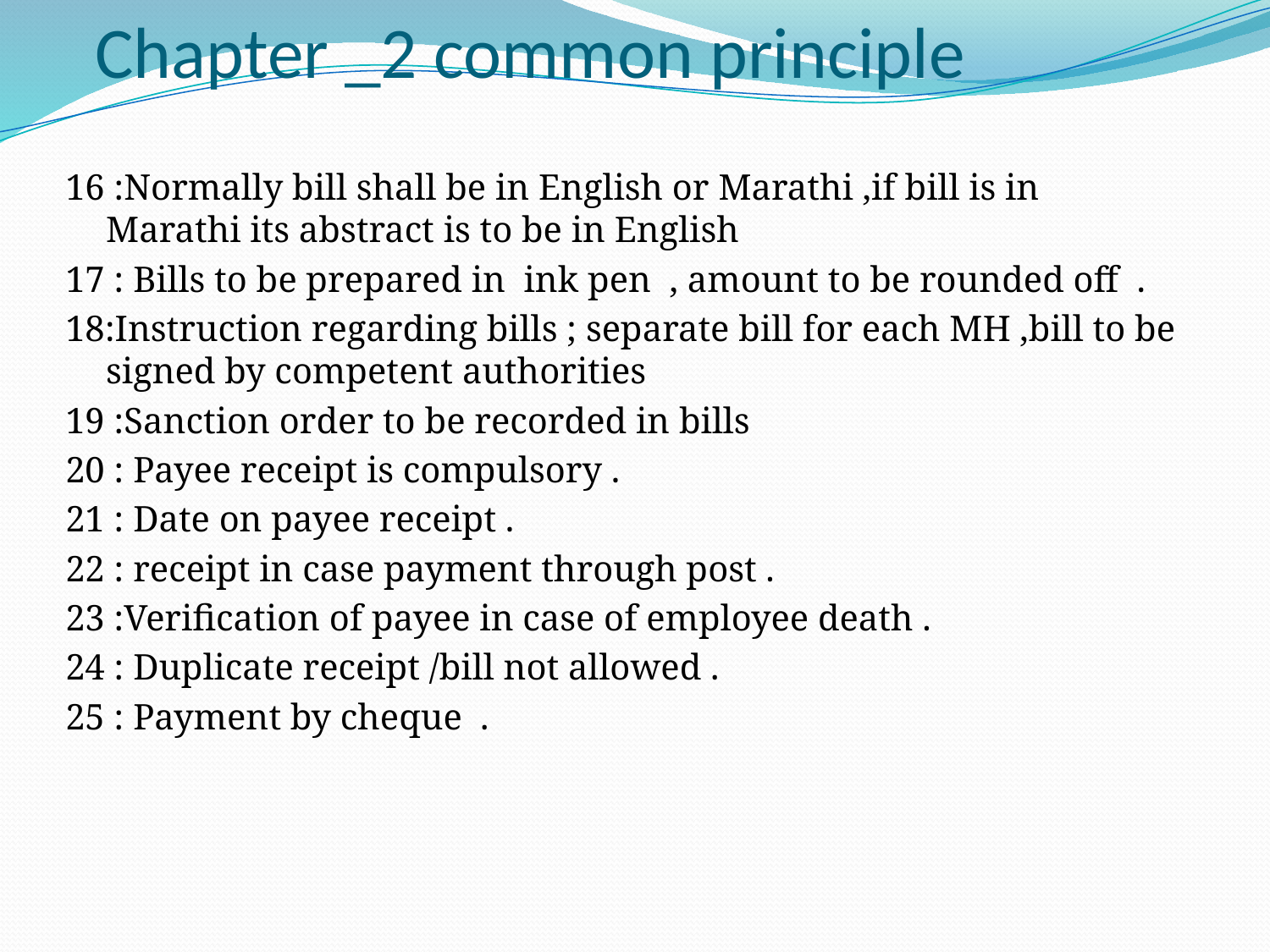

# Chapter _2 common principle
16 :Normally bill shall be in English or Marathi ,if bill is in Marathi its abstract is to be in English
17 : Bills to be prepared in  ink pen  , amount to be rounded off  .
18:Instruction regarding bills ; separate bill for each MH ,bill to be signed by competent authorities
19 :Sanction order to be recorded in bills
20 : Payee receipt is compulsory .
21 : Date on payee receipt .
22 : receipt in case payment through post .
23 :Verification of payee in case of employee death .
24 : Duplicate receipt /bill not allowed .
25 : Payment by cheque  .